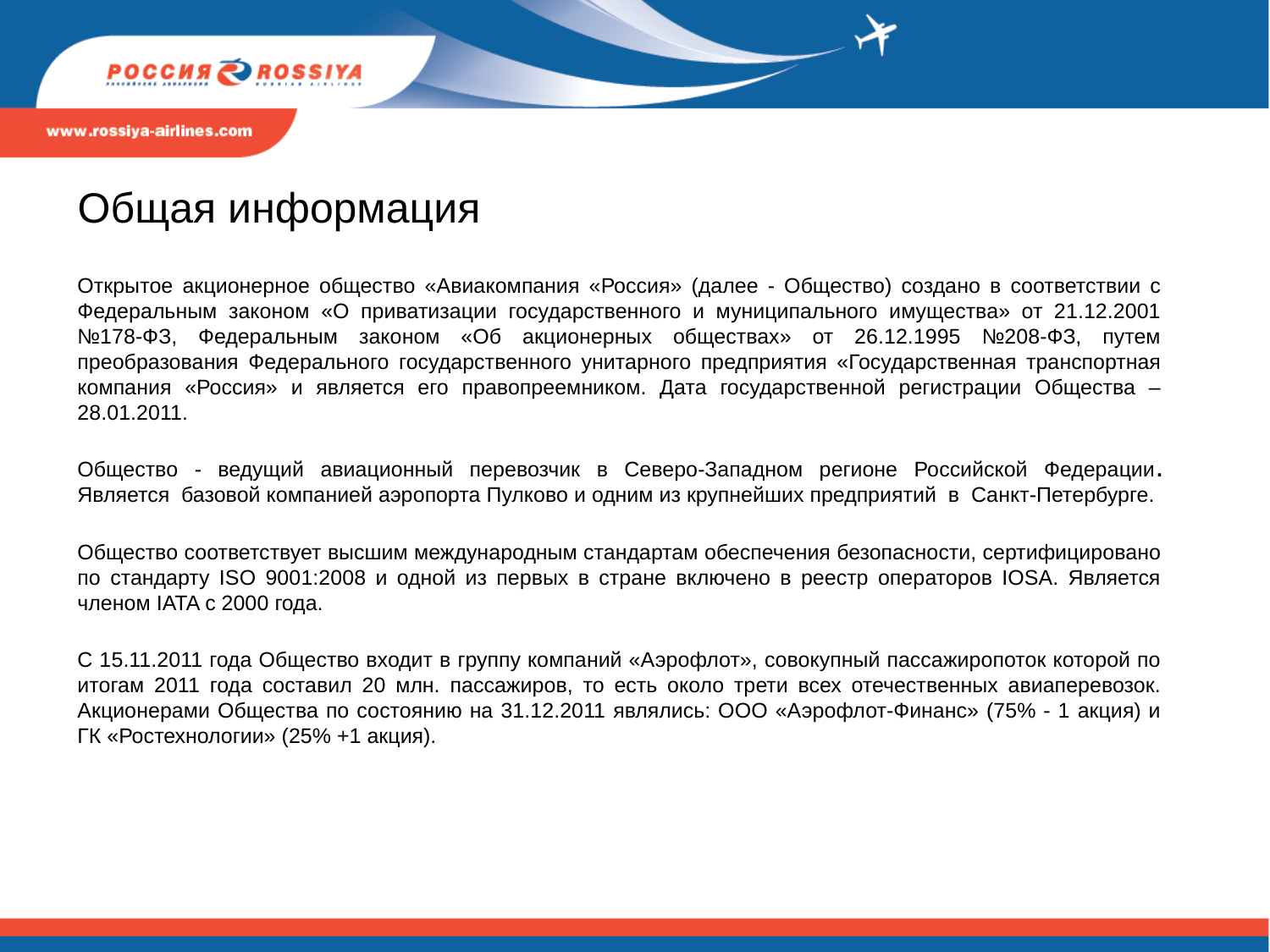

# Общая информация
Открытое акционерное общество «Авиакомпания «Россия» (далее - Общество) создано в соответствии с Федеральным законом «О приватизации государственного и муниципального имущества» от 21.12.2001 №178-ФЗ, Федеральным законом «Об акционерных обществах» от 26.12.1995 №208-ФЗ, путем преобразования Федерального государственного унитарного предприятия «Государственная транспортная компания «Россия» и является его правопреемником. Дата государственной регистрации Общества – 28.01.2011.
Общество - ведущий авиационный перевозчик в Северо-Западном регионе Российской Федерации. Является  базовой компанией аэропорта Пулково и одним из крупнейших предприятий  в  Санкт-Петербурге.
Общество соответствует высшим международным стандартам обеспечения безопасности, сертифицировано по стандарту ISO 9001:2008 и одной из первых в стране включено в реестр операторов IOSA. Является членом IATA с 2000 года.
С 15.11.2011 года Общество входит в группу компаний «Аэрофлот», совокупный пассажиропоток которой по итогам 2011 года составил 20 млн. пассажиров, то есть около трети всех отечественных авиаперевозок. Акционерами Общества по состоянию на 31.12.2011 являлись: ООО «Аэрофлот-Финанс» (75% - 1 акция) и ГК «Ростехнологии» (25% +1 акция).